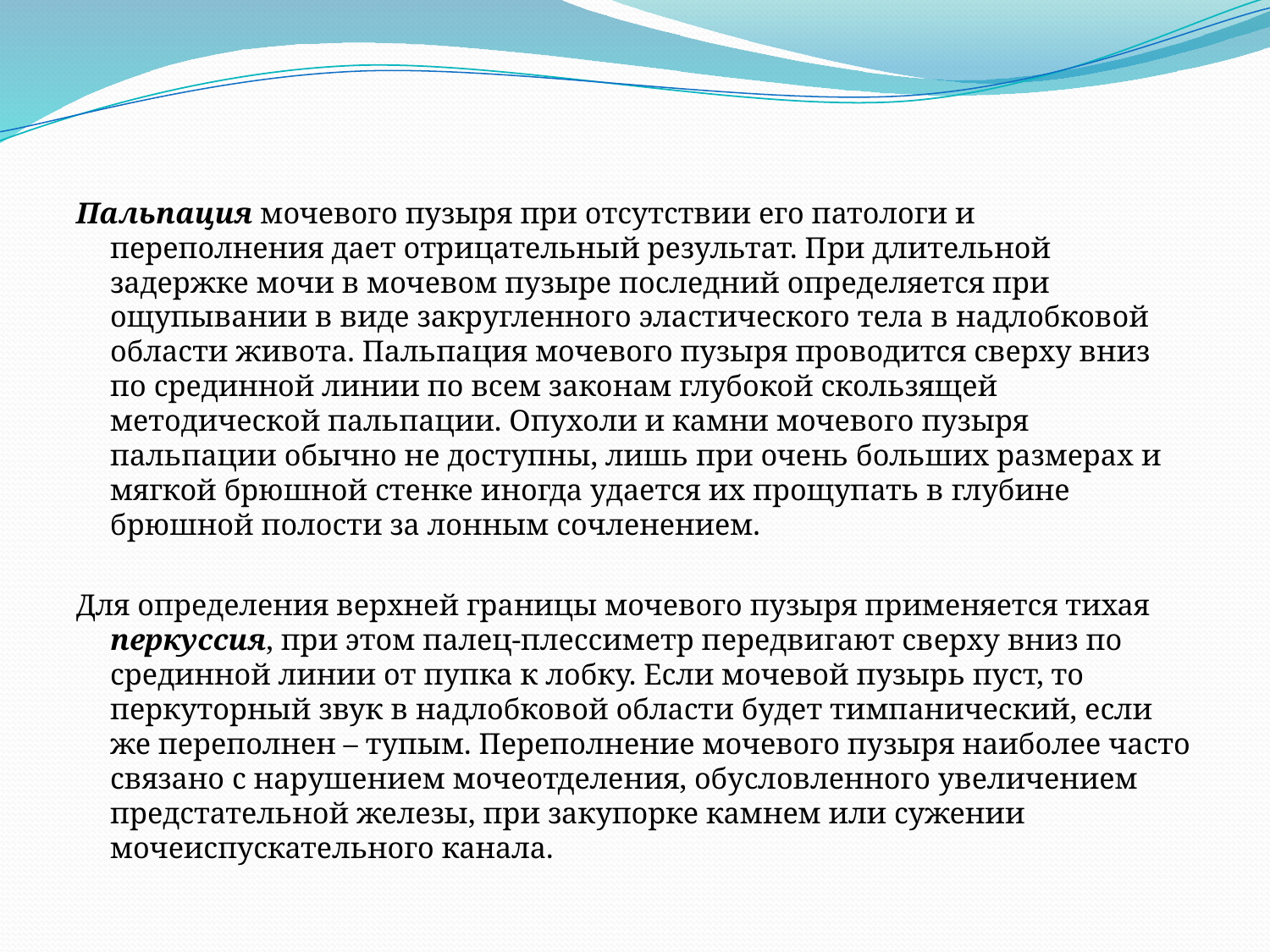

Пальпация мочевого пузыря при отсутствии его патологи и переполнения дает отрицательный результат. При длительной задержке мочи в мочевом пузыре последний определяется при ощупывании в виде закругленного эластического тела в надлобковой области живота. Пальпация мочевого пузыря проводится сверху вниз по срединной линии по всем законам глубокой скользящей методической пальпации. Опухоли и камни мочевого пузыря пальпации обычно не доступны, лишь при очень больших размерах и мягкой брюшной стенке иногда удается их прощупать в глубине брюшной полости за лонным сочленением.

Для определения верхней границы мочевого пузыря применяется тихая перкуссия, при этом палец-плессиметр передвигают сверху вниз по срединной линии от пупка к лобку. Если мочевой пузырь пуст, то перкуторный звук в надлобковой области будет тимпанический, если же переполнен – тупым. Переполнение мочевого пузыря наиболее часто связано с нарушением мочеотделения, обусловленного увеличением предстательной железы, при закупорке камнем или сужении мочеиспускательного канала.